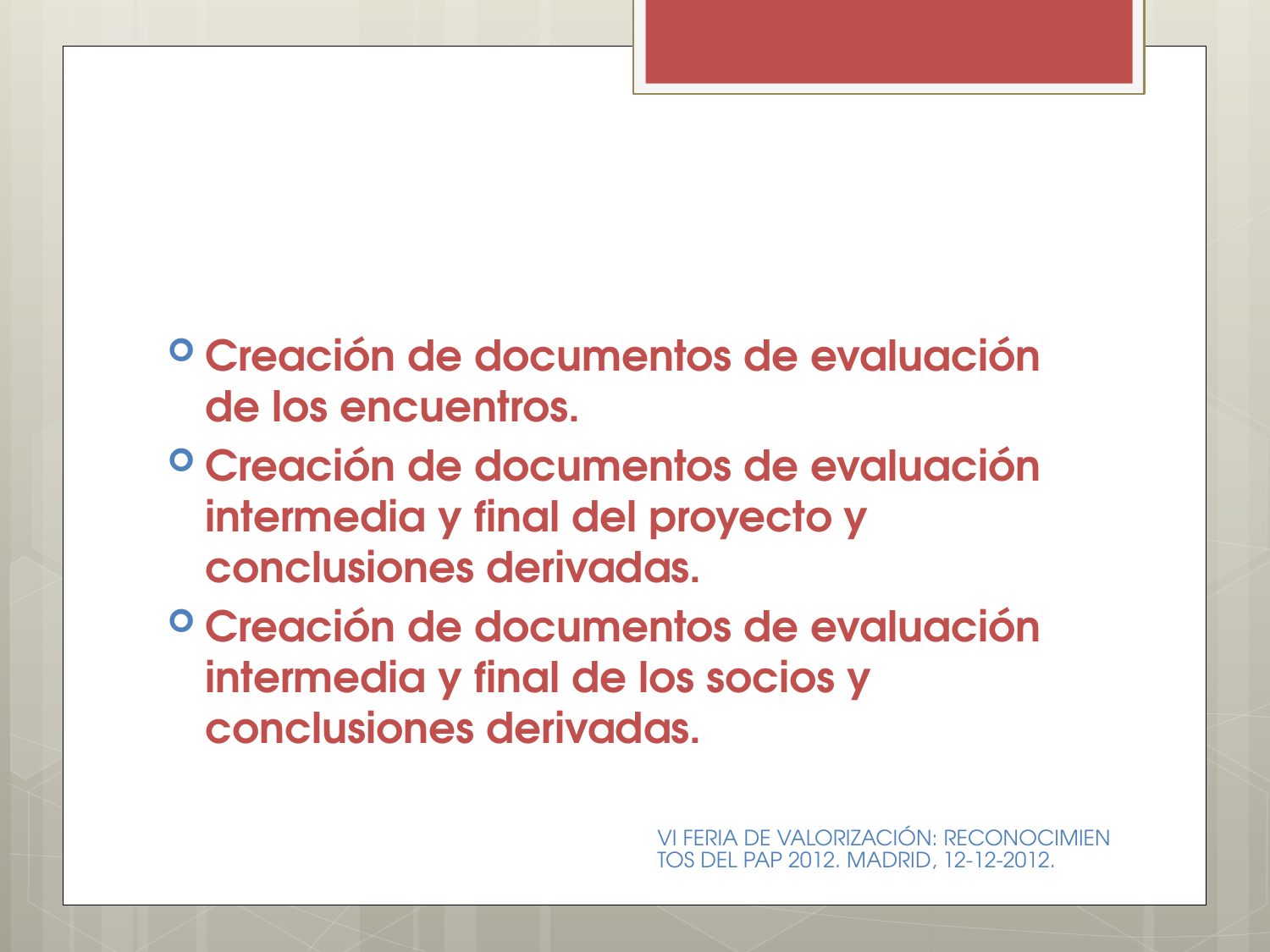

#
Creación de documentos de evaluación de los encuentros.
Creación de documentos de evaluación intermedia y final del proyecto y conclusiones derivadas.
Creación de documentos de evaluación intermedia y final de los socios y conclusiones derivadas.
VI FERIA DE VALORIZACIÓN: RECONOCIMIENTOS DEL PAP 2012. MADRID, 12-12-2012.